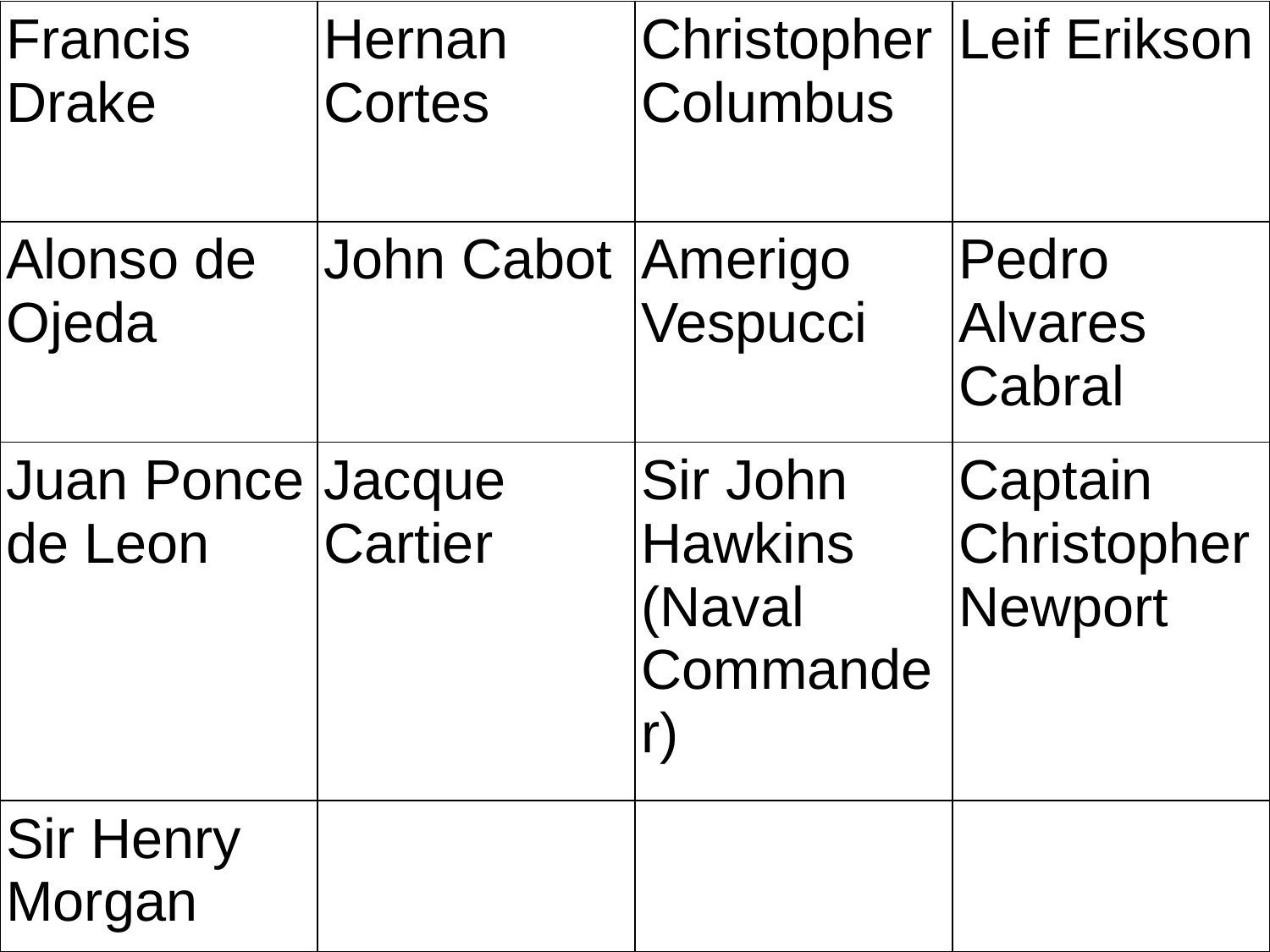

| Francis Drake | Hernan Cortes | Christopher Columbus | Leif Erikson |
| --- | --- | --- | --- |
| Alonso de Ojeda | John Cabot | Amerigo Vespucci | Pedro Alvares Cabral |
| Juan Ponce de Leon | Jacque Cartier | Sir John Hawkins (Naval Commander) | Captain Christopher Newport |
| Sir Henry Morgan |  |  |  |